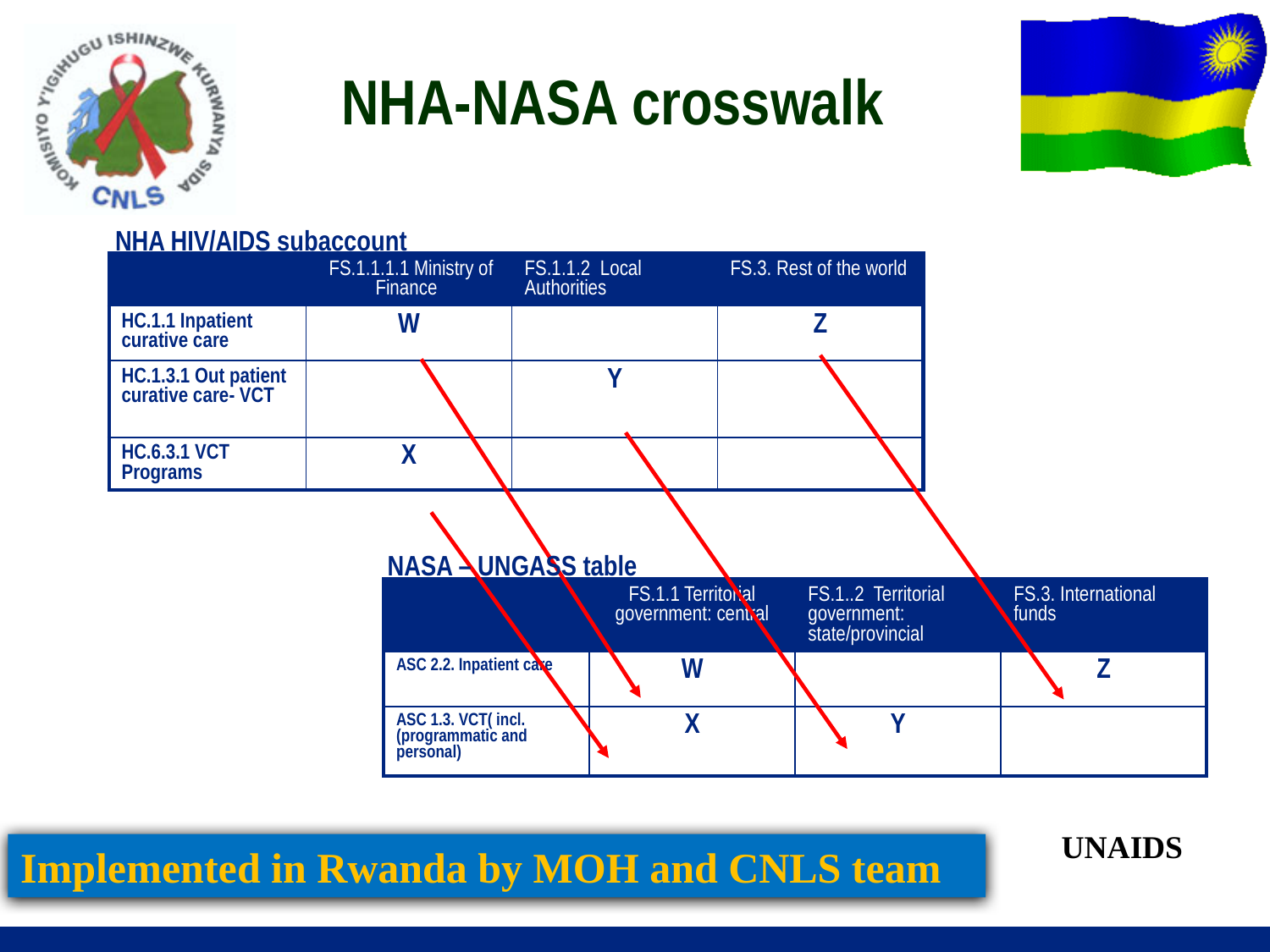

# NHA-NASA crosswalk
NHA HIV/AIDS subaccount
|  | FS.1.1.1.1 Ministry of Finance | FS.1.1.2 Local Authorities | FS.3. Rest of the world |
| --- | --- | --- | --- |
| HC.1.1 Inpatient curative care | W |  | Z |
| HC.1.3.1 Out patient curative care- VCT |  | Y |  |
| HC.6.3.1 VCT Programs | X |  |  |

NASA – UNGASS table
|  | FS.1.1 Territorial government: central | FS.1..2 Territorial government: state/provincial | FS.3. International funds |
| --- | --- | --- | --- |
| ASC 2.2. Inpatient care | W |  | Z |
| ASC 1.3. VCT( incl. (programmatic and personal) | X | Y |  |
UNAIDS
Implemented in Rwanda by MOH and CNLS team